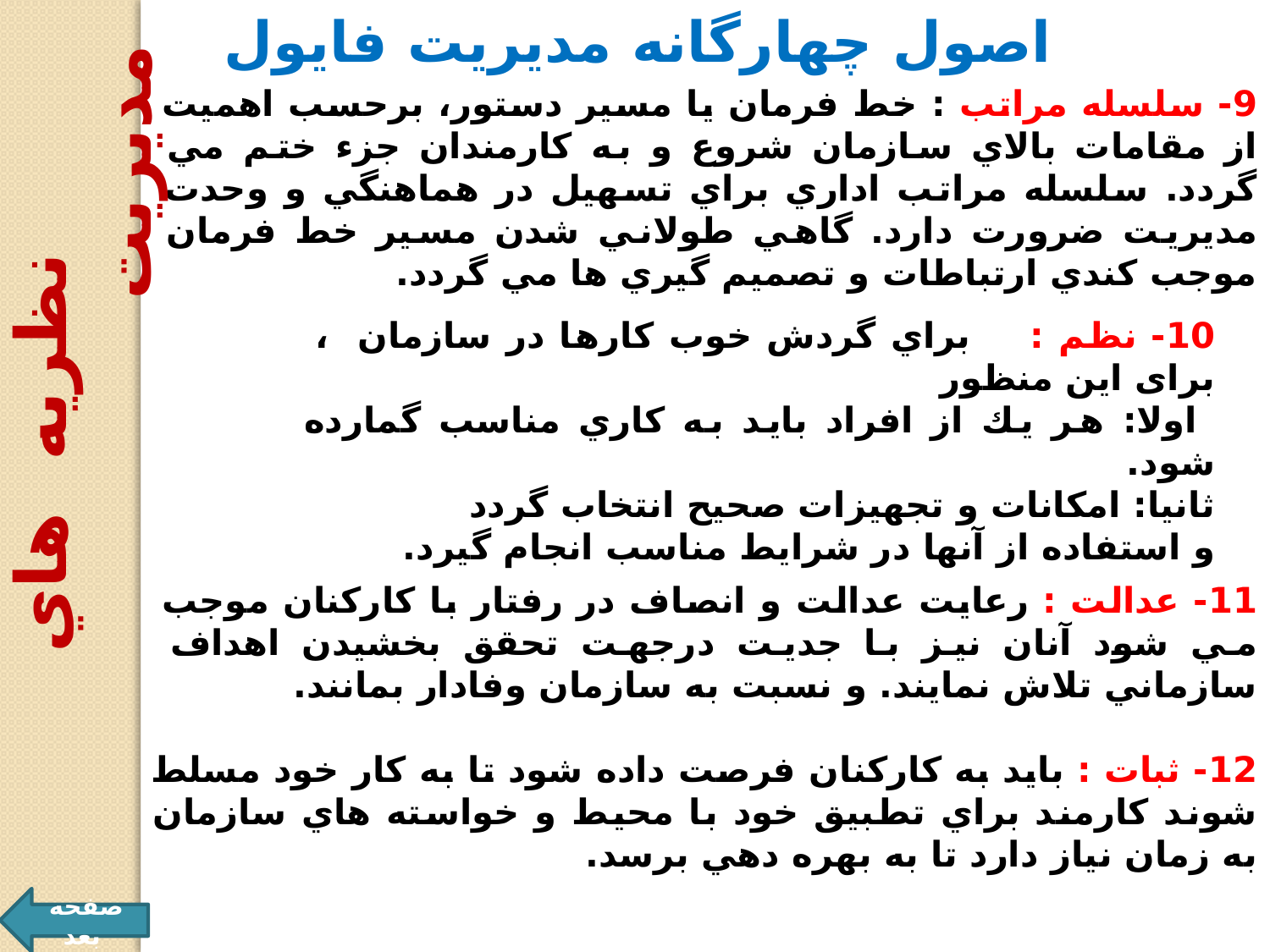

اصول چهارگانه مديريت فايول
9- سلسله مراتب : خط فرمان يا مسير دستور، برحسب اهميت از مقامات بالاي سازمان شروع و به كارمندان جزء ختم مي گردد. سلسله مراتب اداري براي تسهيل در هماهنگي و وحدت مديريت ضرورت دارد. گاهي طولاني شدن مسير خط فرمان موجب كندي ارتباطات و تصميم گيري ها مي گردد.
10- نظم :    براي گردش خوب كارها در سازمان  ،  برای این منظور
 اولا: هر يك از افراد بايد به كاري مناسب گمارده شود.
ثانيا: امكانات و تجهيزات صحيح انتخاب گردد
و استفاده از آنها در شرايط مناسب انجام گيرد.
    نظريه هاي مديريت
11- عدالت : رعايت عدالت و انصاف در رفتار با كاركنان موجب مي شود آنان نيز با جديت درجهت تحقق بخشيدن اهداف سازماني تلاش نمايند. و نسبت به سازمان وفادار بمانند.
12- ثبات : بايد به كاركنان فرصت داده شود تا به كار خود مسلط شوند كارمند براي تطبيق خود با محيط و خواسته هاي سازمان به زمان نياز دارد تا به بهره دهي برسد.
صفحه  بعد